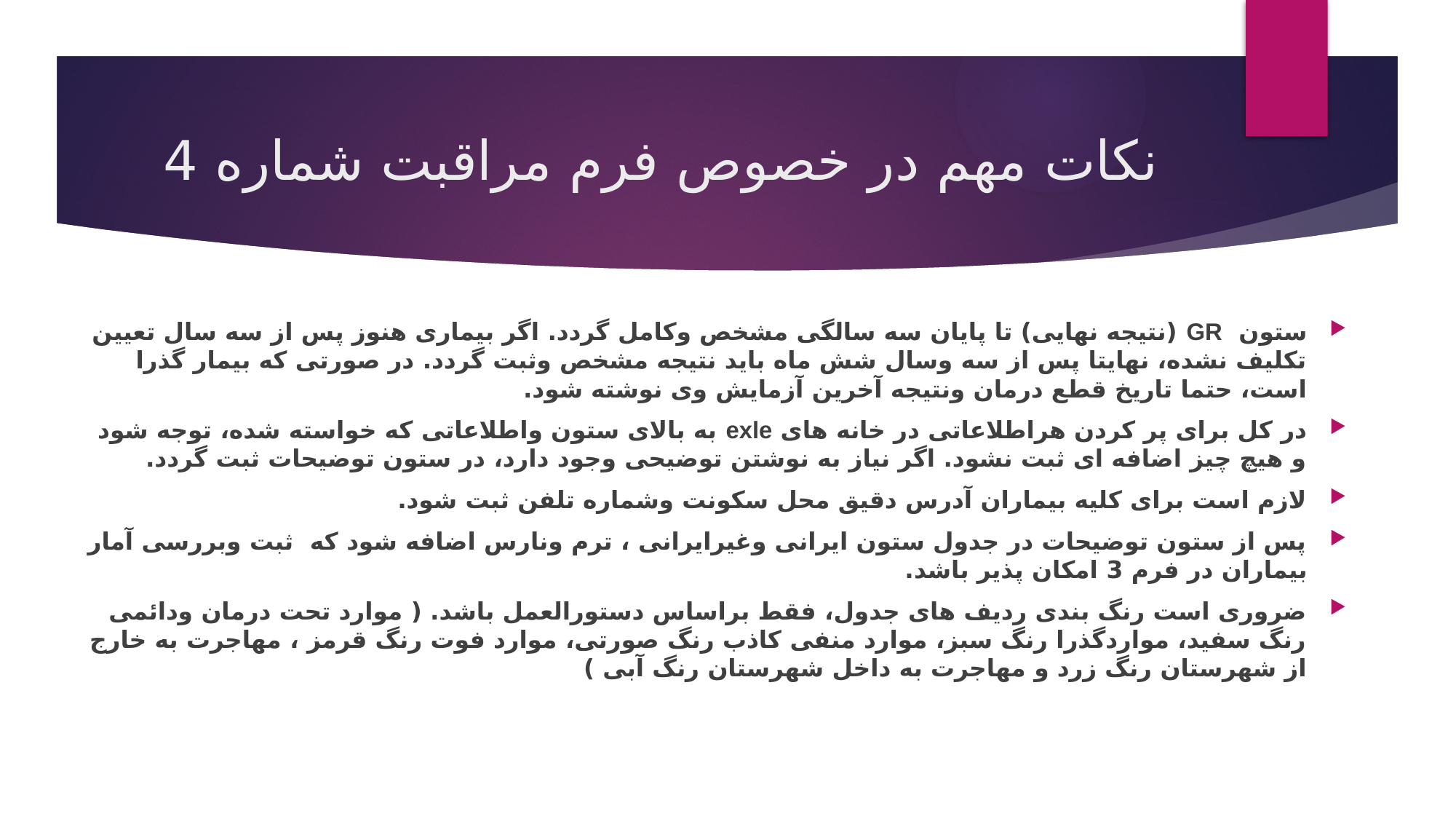

# نکات مهم در خصوص فرم مراقبت شماره 4
ستون  GR (نتیجه نهایی) تا پایان سه سالگی مشخص وکامل گردد. اگر بیماری هنوز پس از سه سال تعیین تکلیف نشده، نهایتا پس از سه وسال شش ماه باید نتیجه مشخص وثبت گردد. در صورتی که بیمار گذرا است، حتما تاریخ قطع درمان ونتیجه آخرین آزمایش وی نوشته شود.
در کل برای پر کردن هراطلاعاتی در خانه های exle به بالای ستون واطلاعاتی که خواسته شده، توجه شود و هیچ چیز اضافه ای ثبت نشود. اگر نیاز به نوشتن توضیحی وجود دارد، در ستون توضیحات ثبت گردد.
لازم است برای کلیه بیماران آدرس دقیق محل سکونت وشماره تلفن ثبت شود.
پس از ستون توضیحات در جدول ستون ایرانی وغیرایرانی ، ترم ونارس اضافه شود که  ثبت وبررسی آمار بیماران در فرم 3 امکان پذیر باشد.
ضروری است رنگ بندی ردیف های جدول، فقط براساس دستورالعمل باشد. ( موارد تحت درمان ودائمی رنگ سفید، مواردگذرا رنگ سبز، موارد منفی کاذب رنگ صورتی، موارد فوت رنگ قرمز ، مهاجرت به خارج از شهرستان رنگ زرد و مهاجرت به داخل شهرستان رنگ آبی )